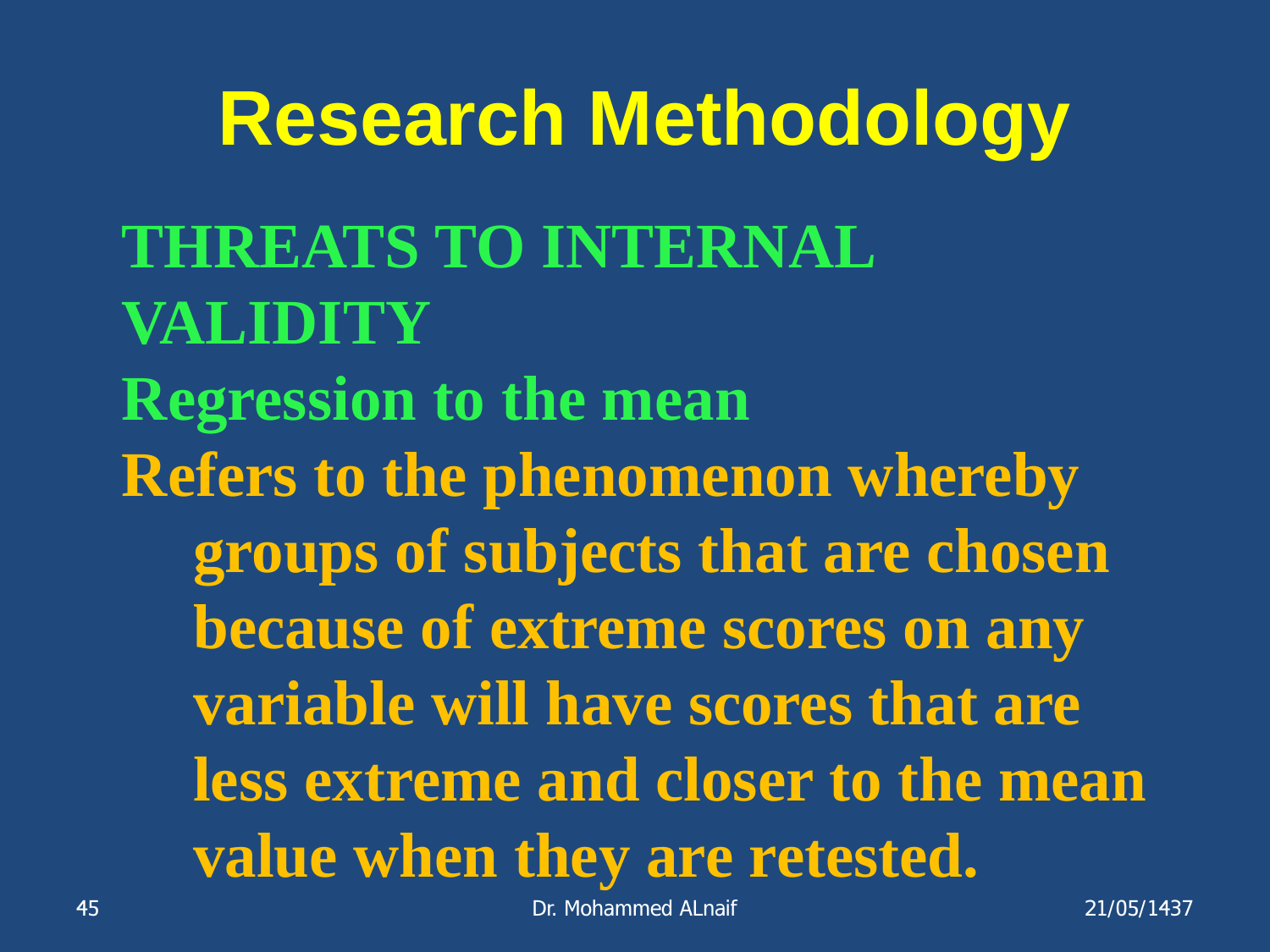

# Research Methodology
THREATS TO INTERNAL VALIDITY
Regression to the mean
Refers to the phenomenon whereby groups of subjects that are chosen because of extreme scores on any variable will have scores that are less extreme and closer to the mean value when they are retested.
45
Dr. Mohammed ALnaif
21/05/1437